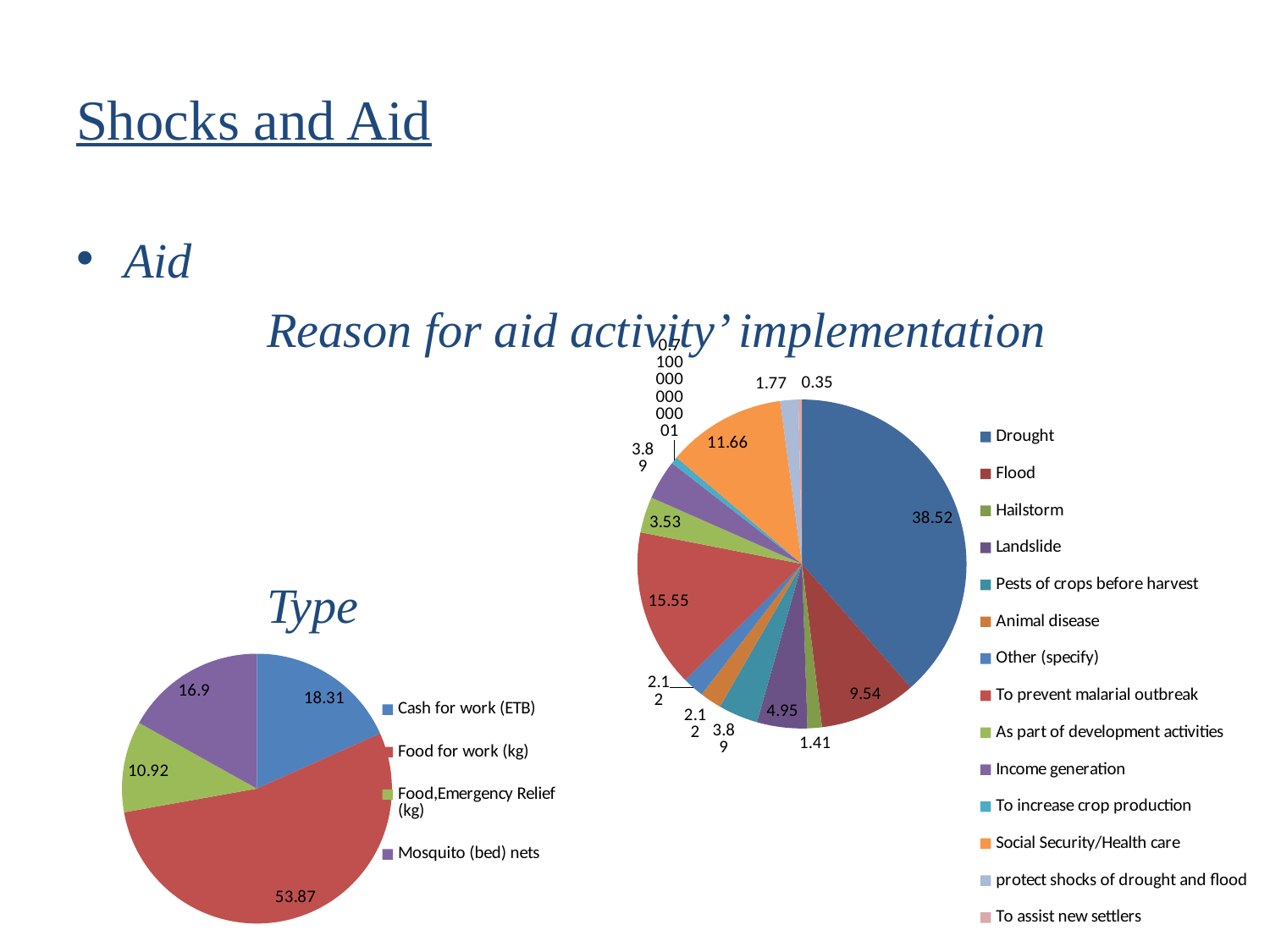

# Shocks and Aid

### Chart

| Category |  |
|---|---|
| Drought | 38.52 |
| Flood | 9.540000000000001 |
| Hailstorm | 1.41 |
| Landslide | 4.95 |
| Pests of crops before harvest | 3.8899999999999997 |
| Animal disease | 2.12 |
| Other (specify) | 2.12 |
| To prevent malarial outbreak | 15.55 |
| As part of development activities | 3.53 |
| Income generation | 3.8899999999999997 |
| To increase crop production | 0.7100000000000006 |
| Social Security/Health care | 11.66 |
| protect shocks of drought and flood | 1.77 |
| To assist new settlers | 0.3500000000000003 |
Aid
	Reason for aid activity’ implementation

	Type

### Chart

| Category |  |
|---|---|
| Cash for work (ETB) | 18.31 |
| Food for work (kg) | 53.87 |
| Food,Emergency Relief (kg) | 10.92 |
| Mosquito (bed) nets | 16.9 |